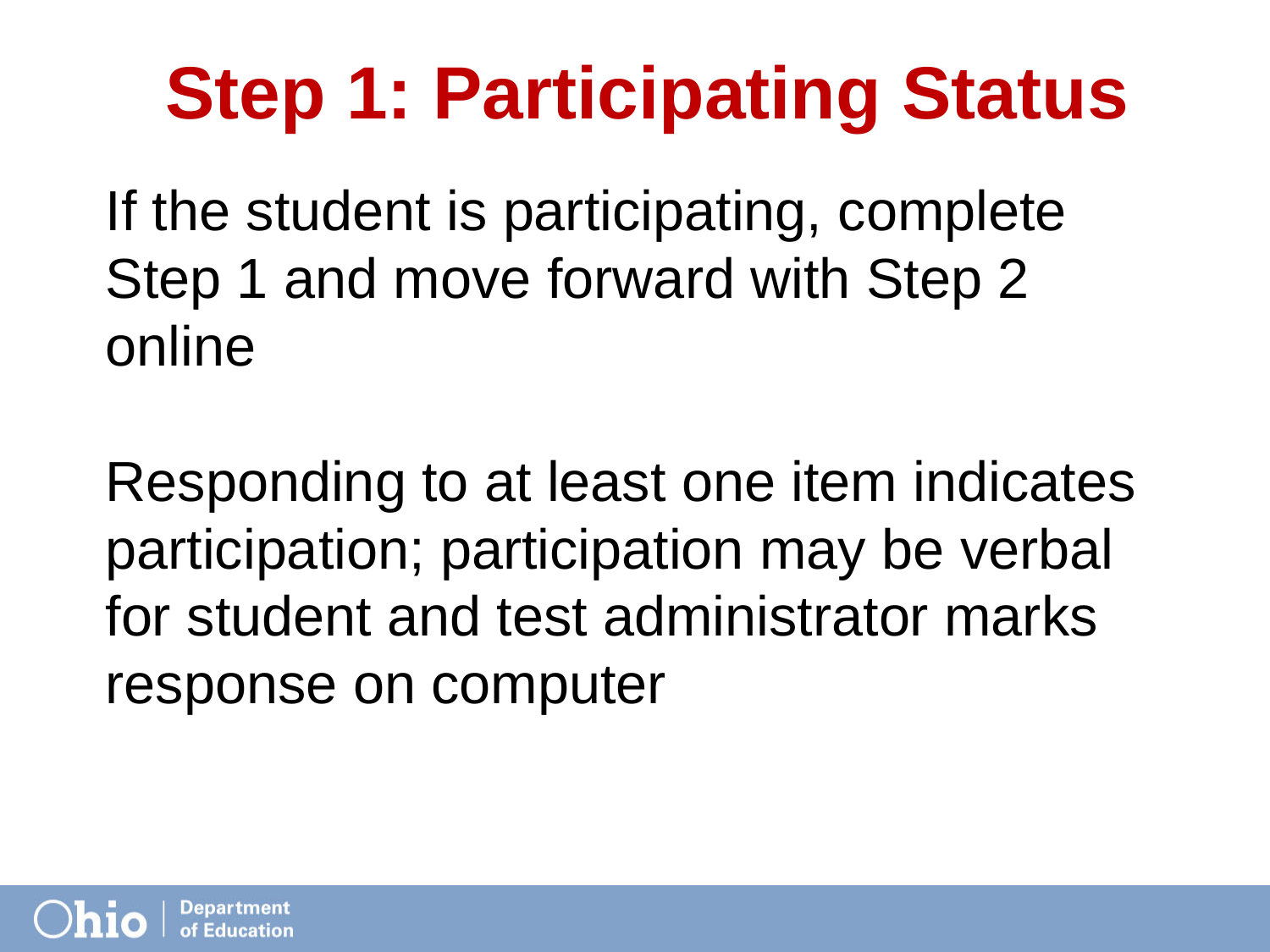

# Step 1: Participating Status
If the student is participating, complete Step 1 and move forward with Step 2 online

Responding to at least one item indicates
participation; participation may be verbal for student and test administrator marks response on computer